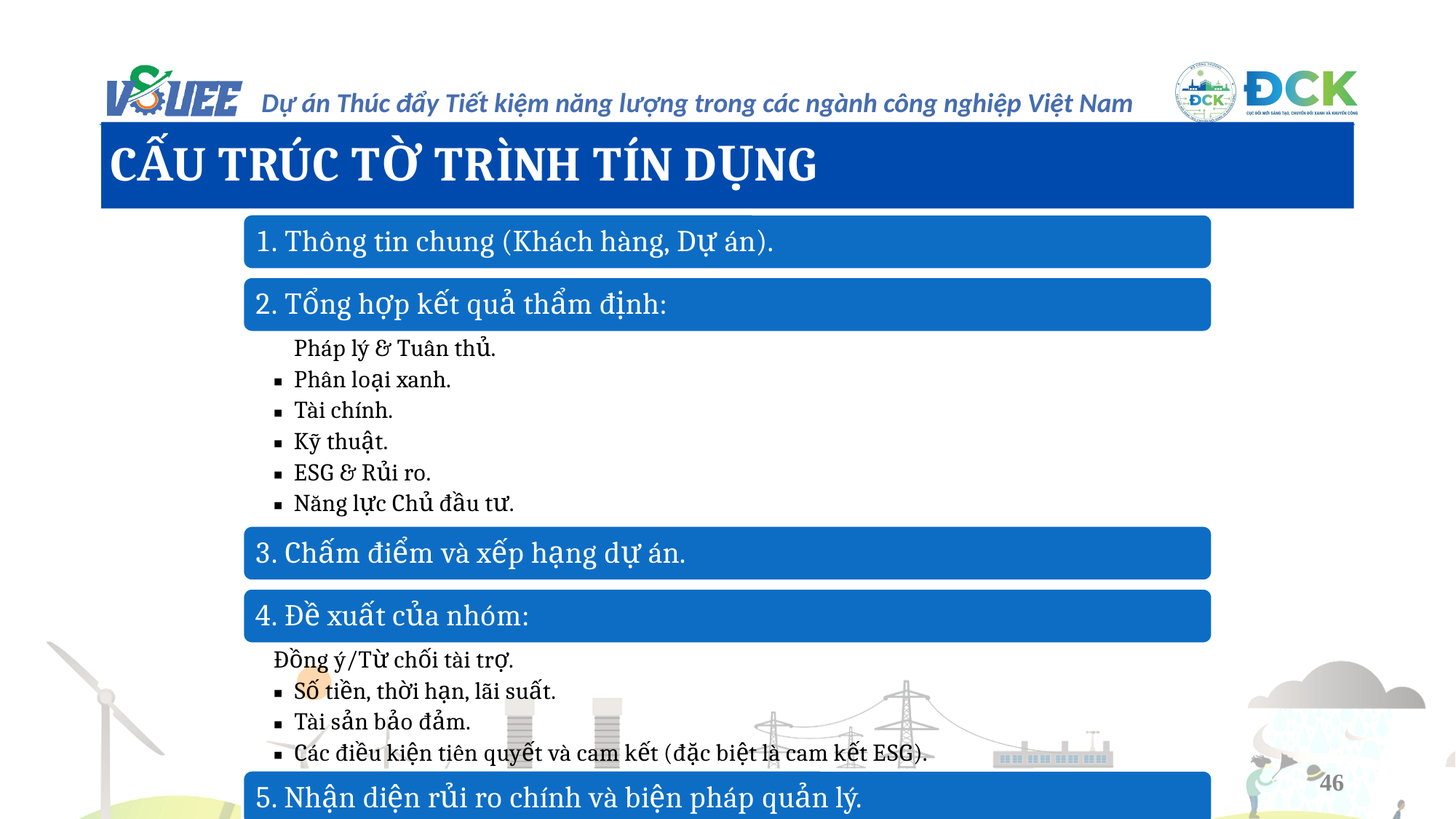

CẤU TRÚC TỜ TRÌNH TÍN DỤNG

1. Thông tin chung (Khách hàng, Dự án).

2. Tổng hợp kết quả thẩm định:

	Pháp lý & Tuân thủ.
Phân loại xanh.
Tài chính.
Kỹ thuật.
ESG & Rủi ro.
Năng lực Chủ đầu tư.

3. Chấm điểm và xếp hạng dự án.

4. Đề xuất của nhóm:

Đồng ý/Từ chối tài trợ.
Số tiền, thời hạn, lãi suất.
Tài sản bảo đảm.
Các điều kiện tiên quyết và cam kết (đặc biệt là cam kết ESG).

5. Nhận diện rủi ro chính và biện pháp quản lý.
46